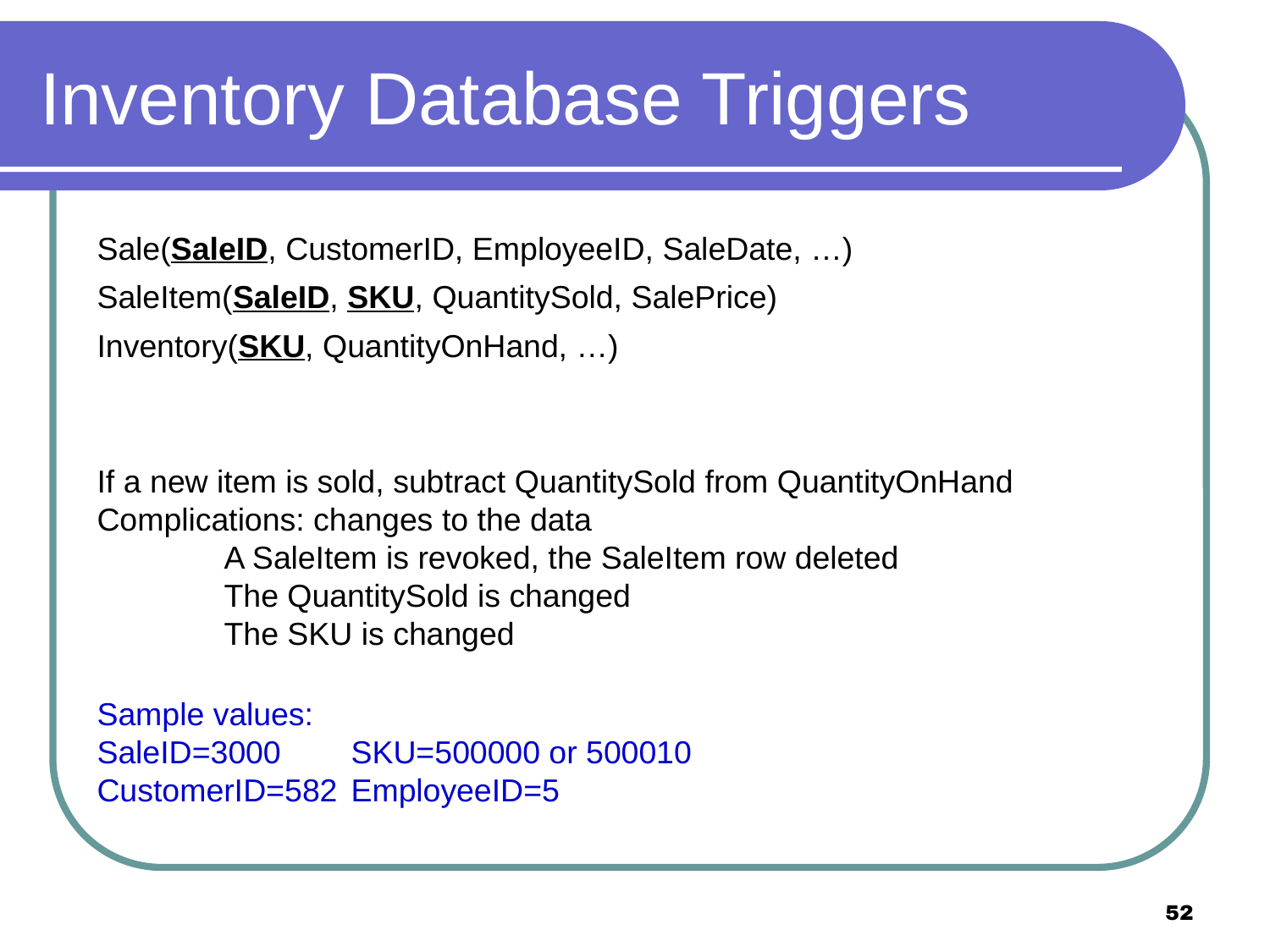

# Inventory Database Triggers
Sale(SaleID, CustomerID, EmployeeID, SaleDate, …)
SaleItem(SaleID, SKU, QuantitySold, SalePrice)
Inventory(SKU, QuantityOnHand, …)
If a new item is sold, subtract QuantitySold from QuantityOnHand
Complications: changes to the data
	A SaleItem is revoked, the SaleItem row deleted
	The QuantitySold is changed
	The SKU is changed
Sample values:
SaleID=3000	SKU=500000 or 500010
CustomerID=582	EmployeeID=5
52